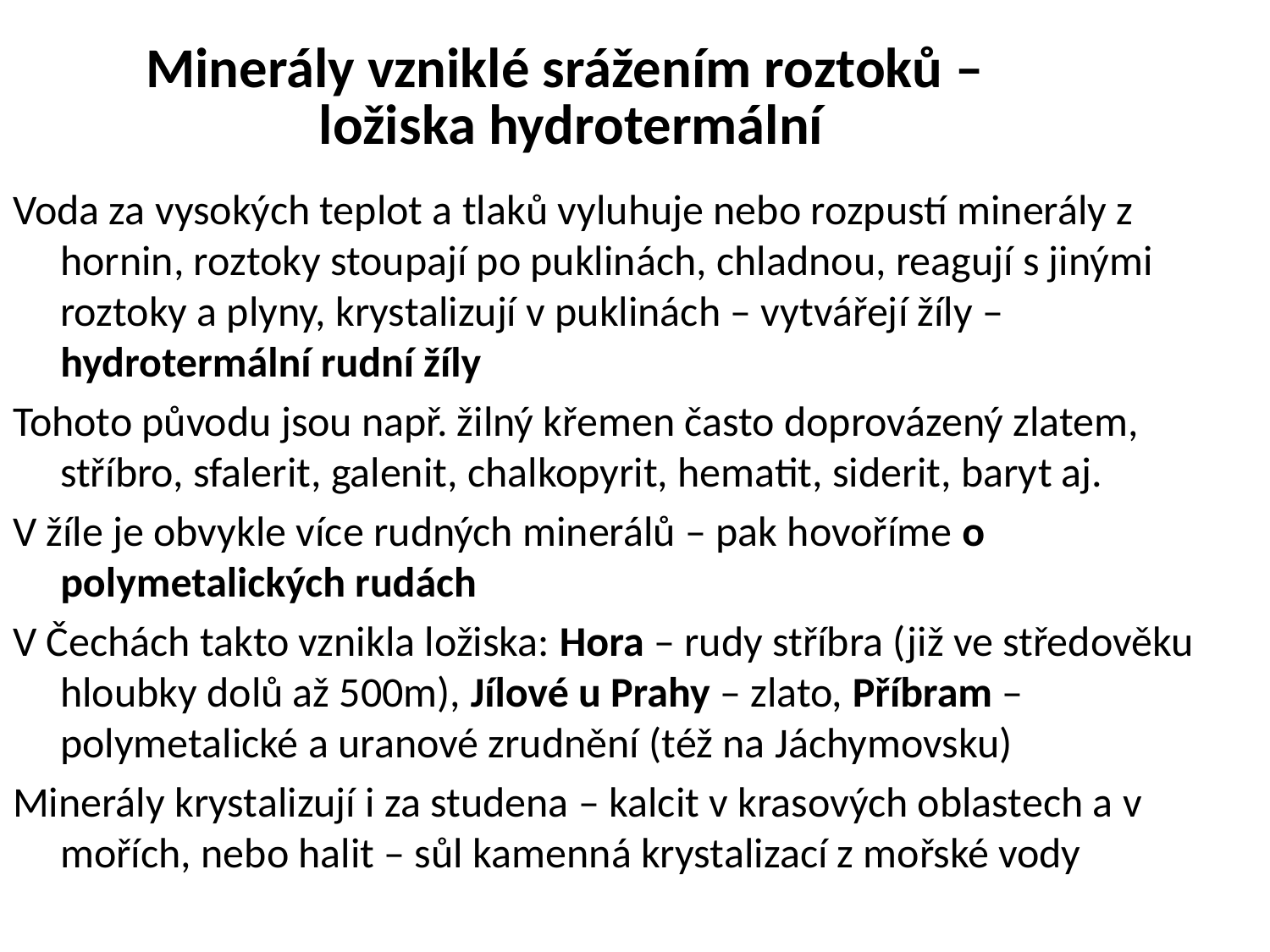

Minerály vzniklé srážením roztoků –
ložiska hydrotermální
Voda za vysokých teplot a tlaků vyluhuje nebo rozpustí minerály z hornin, roztoky stoupají po puklinách, chladnou, reagují s jinými roztoky a plyny, krystalizují v puklinách – vytvářejí žíly – hydrotermální rudní žíly
Tohoto původu jsou např. žilný křemen často doprovázený zlatem, stříbro, sfalerit, galenit, chalkopyrit, hematit, siderit, baryt aj.
V žíle je obvykle více rudných minerálů – pak hovoříme o polymetalických rudách
V Čechách takto vznikla ložiska: Hora – rudy stříbra (již ve středověku hloubky dolů až 500m), Jílové u Prahy – zlato, Příbram – polymetalické a uranové zrudnění (též na Jáchymovsku)
Minerály krystalizují i za studena – kalcit v krasových oblastech a v mořích, nebo halit – sůl kamenná krystalizací z mořské vody